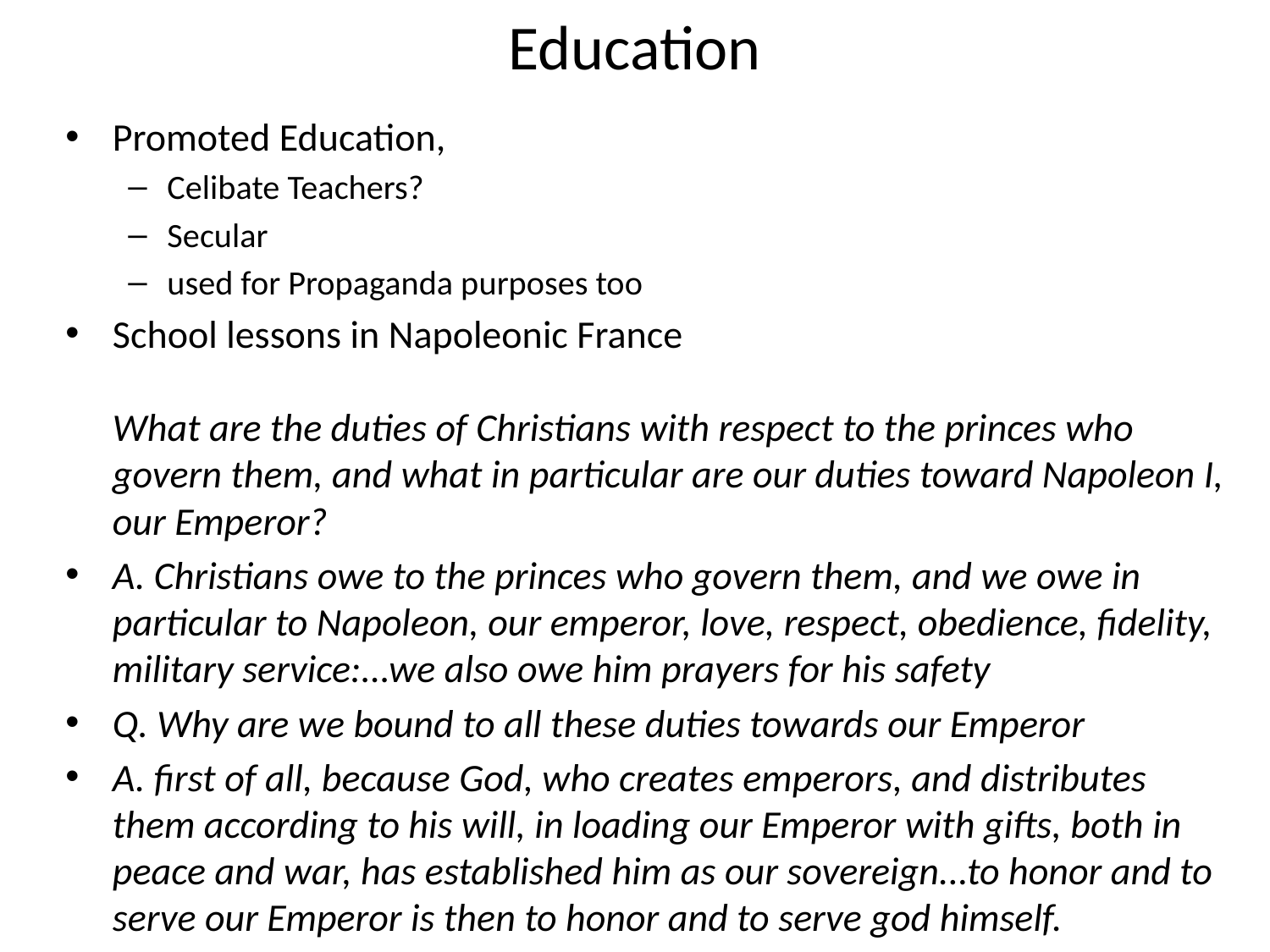

# Education
Promoted Education,
Celibate Teachers?
Secular
used for Propaganda purposes too
School lessons in Napoleonic France
What are the duties of Christians with respect to the princes who govern them, and what in particular are our duties toward Napoleon I, our Emperor?
A. Christians owe to the princes who govern them, and we owe in particular to Napoleon, our emperor, love, respect, obedience, fidelity, military service:...we also owe him prayers for his safety
Q. Why are we bound to all these duties towards our Emperor
A. first of all, because God, who creates emperors, and distributes them according to his will, in loading our Emperor with gifts, both in peace and war, has established him as our sovereign...to honor and to serve our Emperor is then to honor and to serve god himself.